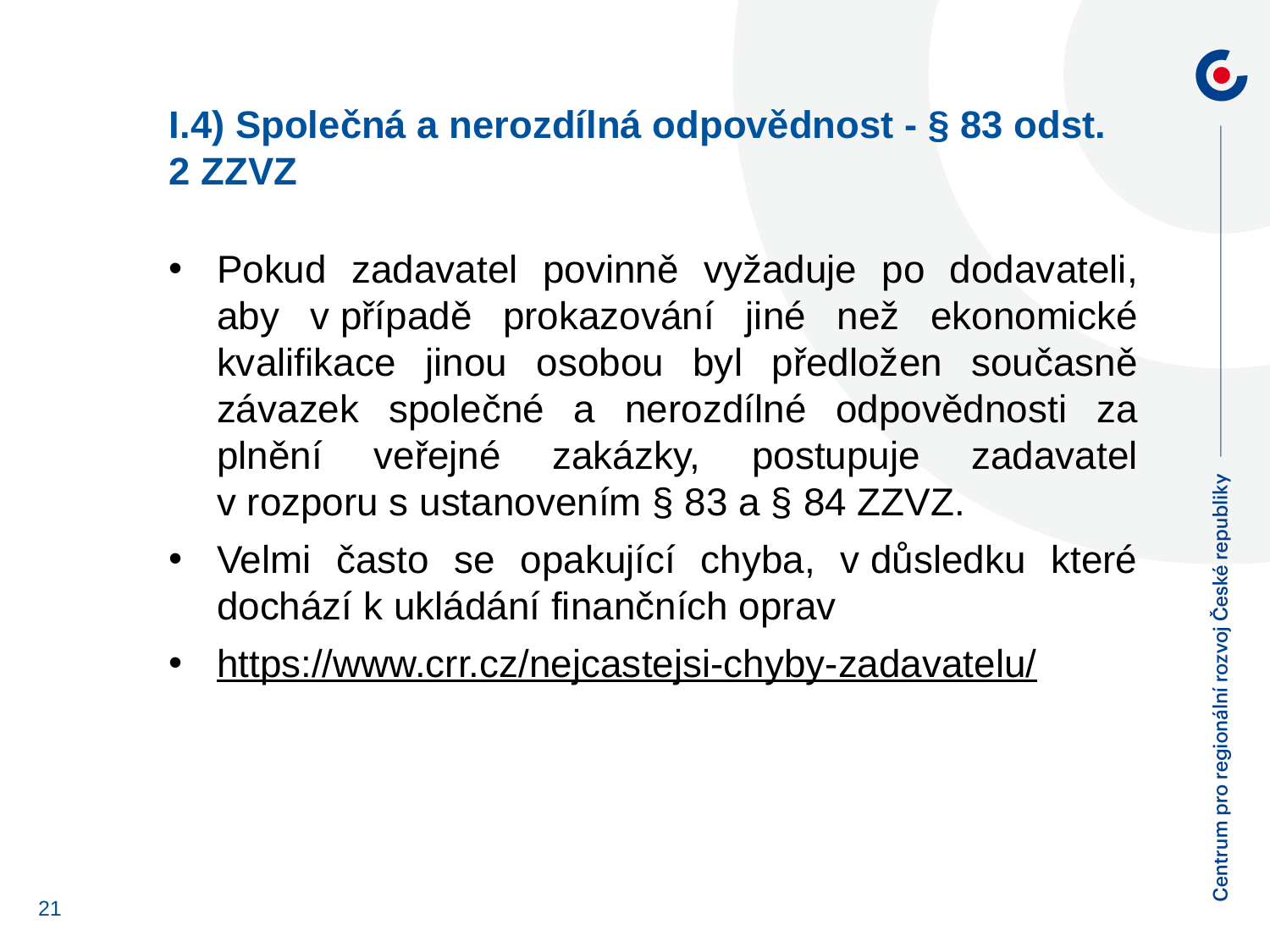

I.4) Společná a nerozdílná odpovědnost - § 83 odst. 2 ZZVZ
Pokud zadavatel povinně vyžaduje po dodavateli, aby v případě prokazování jiné než ekonomické kvalifikace jinou osobou byl předložen současně závazek společné a nerozdílné odpovědnosti za plnění veřejné zakázky, postupuje zadavatel v rozporu s ustanovením § 83 a § 84 ZZVZ.
Velmi často se opakující chyba, v důsledku které dochází k ukládání finančních oprav
https://www.crr.cz/nejcastejsi-chyby-zadavatelu/

21